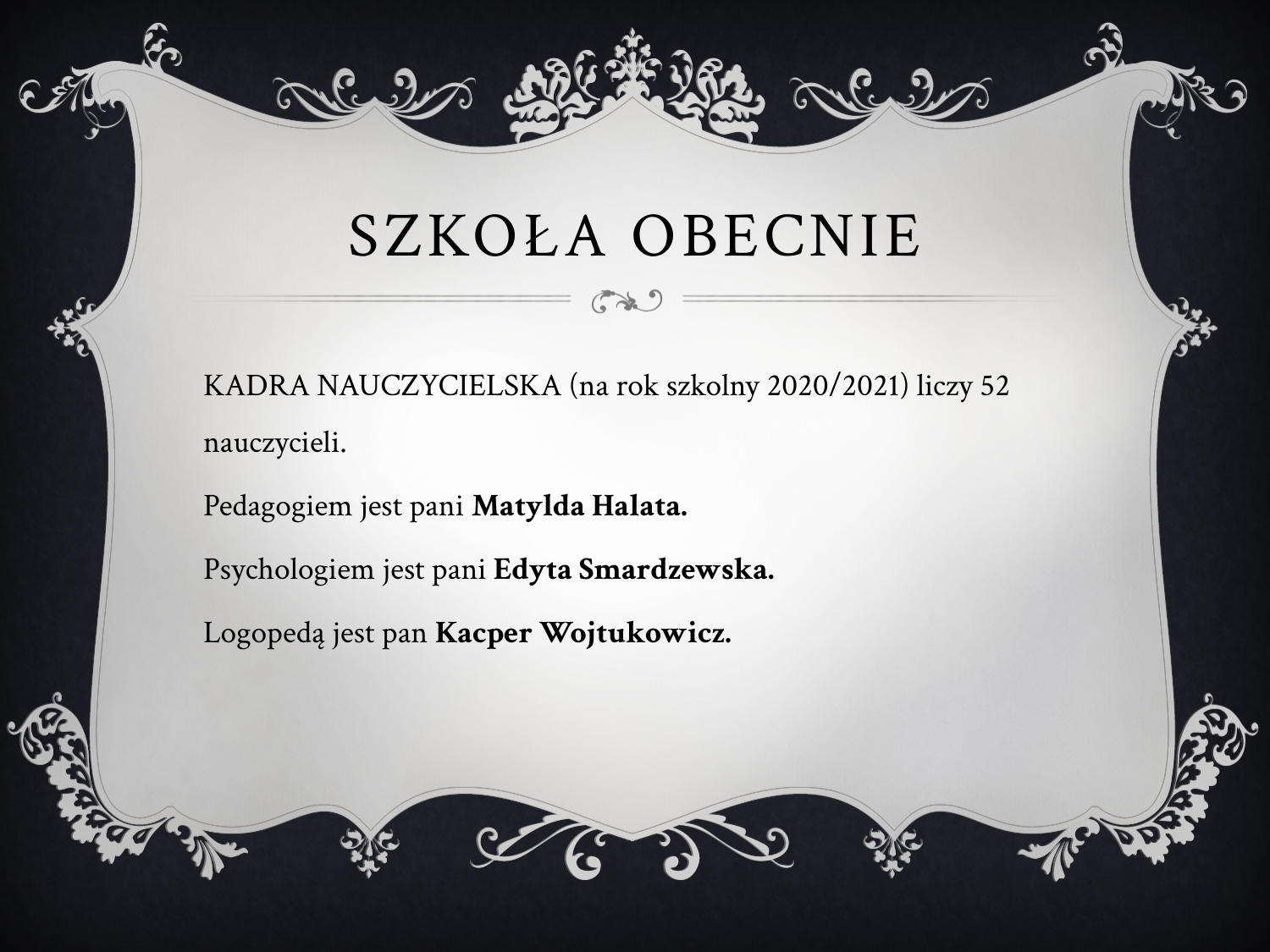

# Szkoła obecnie
KADRA NAUCZYCIELSKA (na rok szkolny 2020/2021) liczy 52 nauczycieli.
Pedagogiem jest pani Matylda Halata.
Psychologiem jest pani Edyta Smardzewska.
Logopedą jest pan Kacper Wojtukowicz.